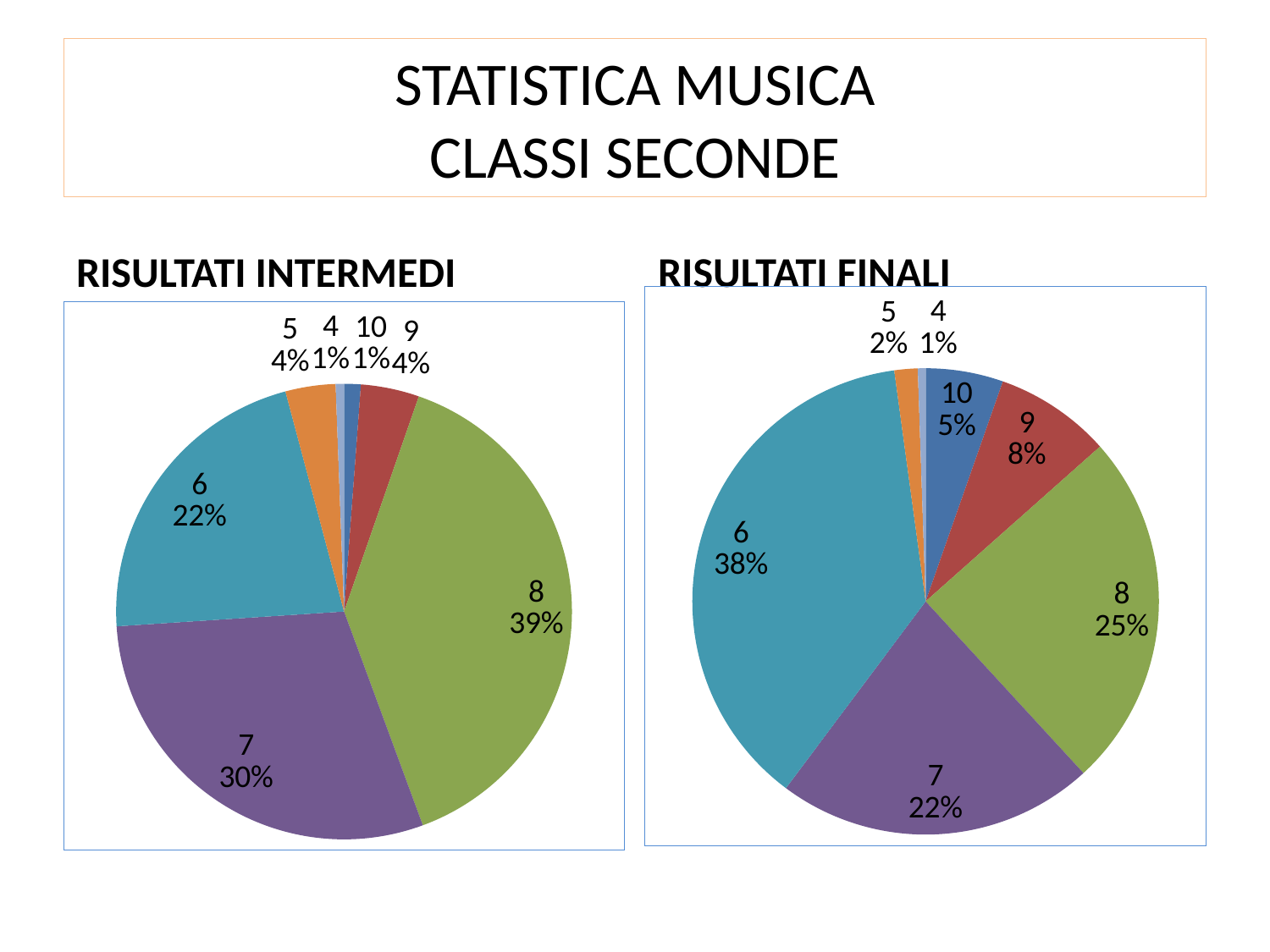

# STATISTICA MUSICA CLASSI SECONDE
RISULTATI INTERMEDI
RISULTATI FINALI

### Chart

| Category | C.SECONDE |
|---|---|
| 10 | 10.0 |
| 9 | 15.0 |
| 8 | 46.0 |
| 7 | 41.0 |
| 6 | 70.0 |
| 5 | 3.0 |
| 4 | 1.0 |

### Chart

| Category | C.SECONDE |
|---|---|
| 10 | 2.0 |
| 9 | 7.0 |
| 8 | 66.0 |
| 7 | 50.0 |
| 6 | 37.0 |
| 5 | 6.0 |
| 4 | 1.0 |